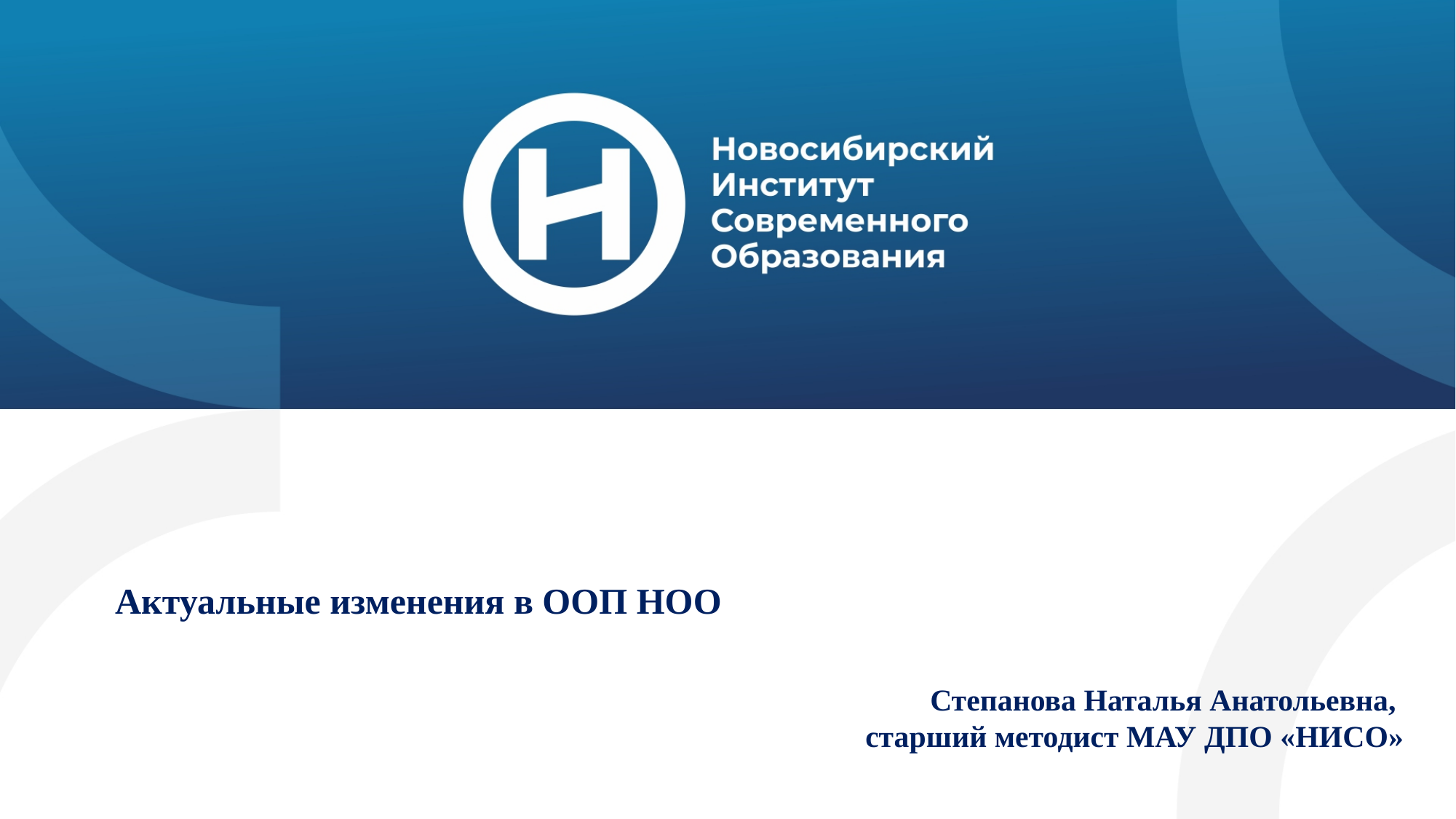

Актуальные изменения в ООП НОО
Степанова Наталья Анатольевна,
старший методист МАУ ДПО «НИСО»